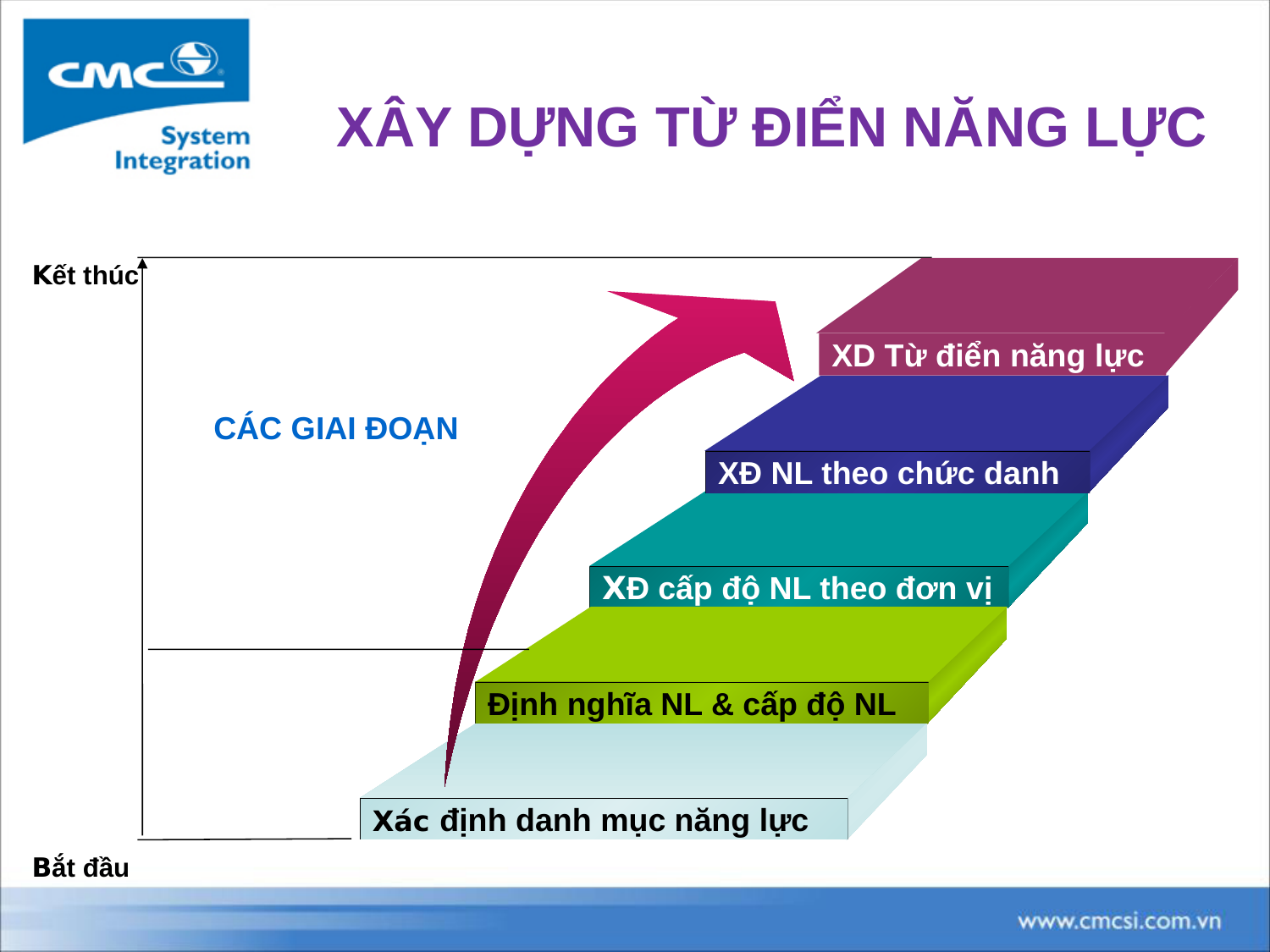

XÂY DỰNG TỪ ĐIỂN NĂNG LỰC

Kết thúc

XĐ NL theo chức danh

XĐ cấp độ NL theo đơn vị

Định nghĩa NL & cấp độ NL

Xác định danh mục năng lực
XD Từ điển năng lực
CÁC GIAI ĐOẠN

Bắt đầu